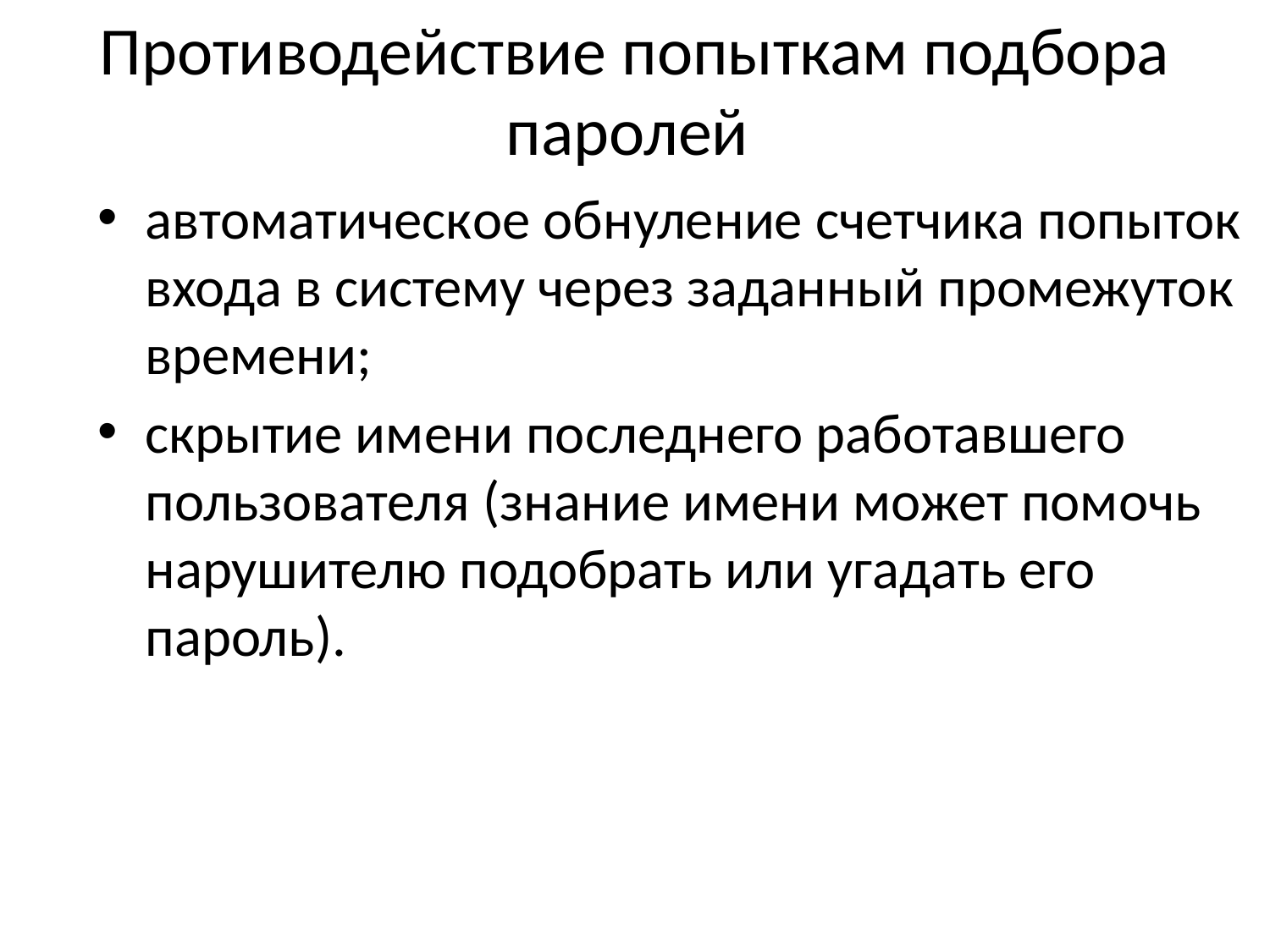

# Противодействие попыткам подбора паролей
автоматическое обнуление счетчика попыток входа в систему через заданный промежуток времени;
скрытие имени последнего работавшего пользователя (знание имени может помочь нарушителю подобрать или угадать его пароль).